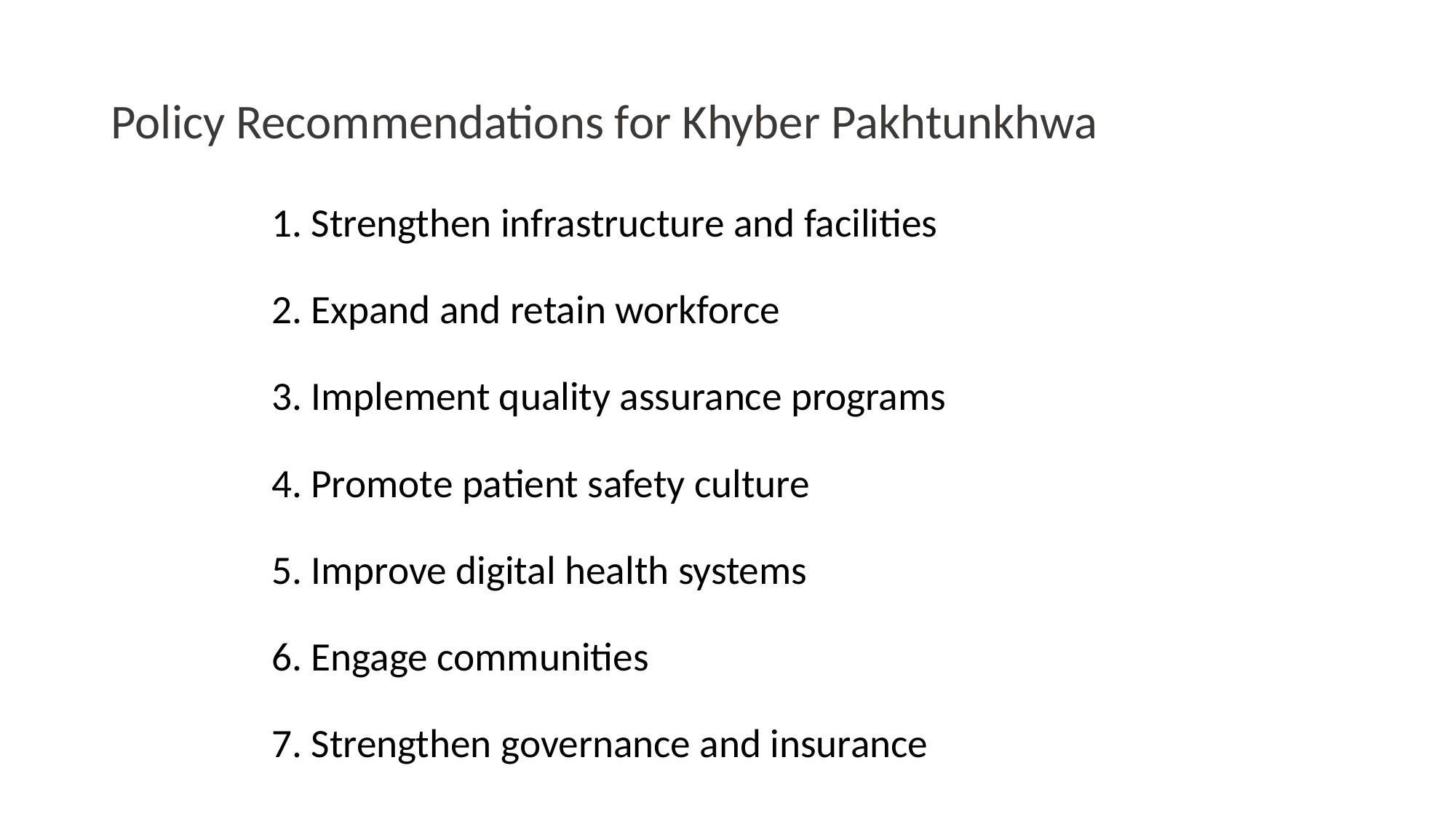

# Policy Recommendations for Khyber Pakhtunkhwa
1. Strengthen infrastructure and facilities
2. Expand and retain workforce
3. Implement quality assurance programs
4. Promote patient safety culture
5. Improve digital health systems
6. Engage communities
7. Strengthen governance and insurance